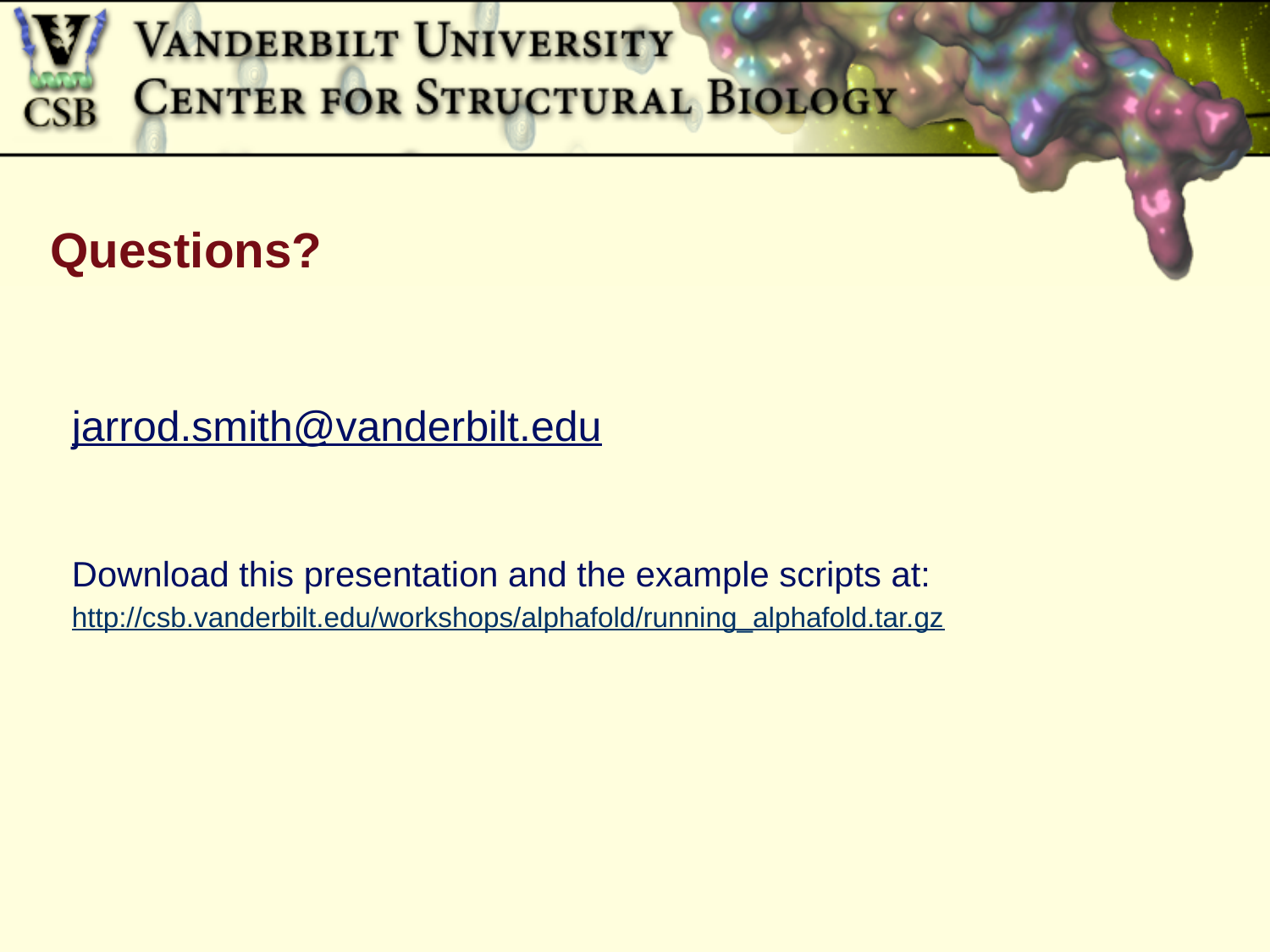

# Questions?
jarrod.smith@vanderbilt.edu
Download this presentation and the example scripts at:
http://csb.vanderbilt.edu/workshops/alphafold/running_alphafold.tar.gz